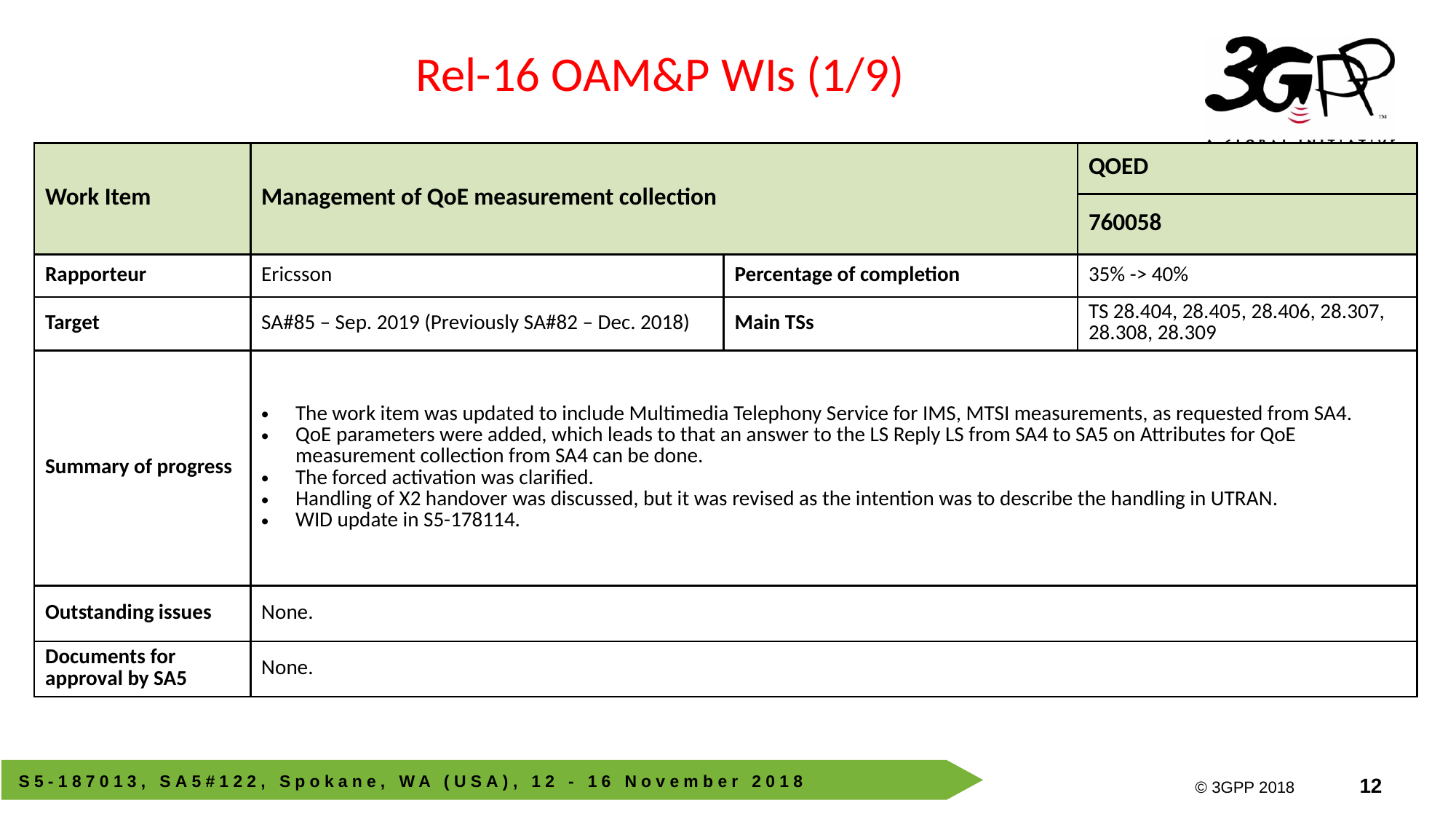

Rel-16 OAM&P WIs (1/9)
| Work Item | Management of QoE measurement collection |  | QOED |
| --- | --- | --- | --- |
|  |  |  | 760058 |
| Rapporteur | Ericsson | Percentage of completion | 35% -> 40% |
| Target | SA#85 – Sep. 2019 (Previously SA#82 – Dec. 2018) | Main TSs | TS 28.404, 28.405, 28.406, 28.307, 28.308, 28.309 |
| Summary of progress | The work item was updated to include Multimedia Telephony Service for IMS, MTSI measurements, as requested from SA4. QoE parameters were added, which leads to that an answer to the LS Reply LS from SA4 to SA5 on Attributes for QoE measurement collection from SA4 can be done. The forced activation was clarified. Handling of X2 handover was discussed, but it was revised as the intention was to describe the handling in UTRAN. WID update in S5-178114. |  |  |
| Outstanding issues | None. |  |  |
| Documents for approval by SA5 | None. |  |  |